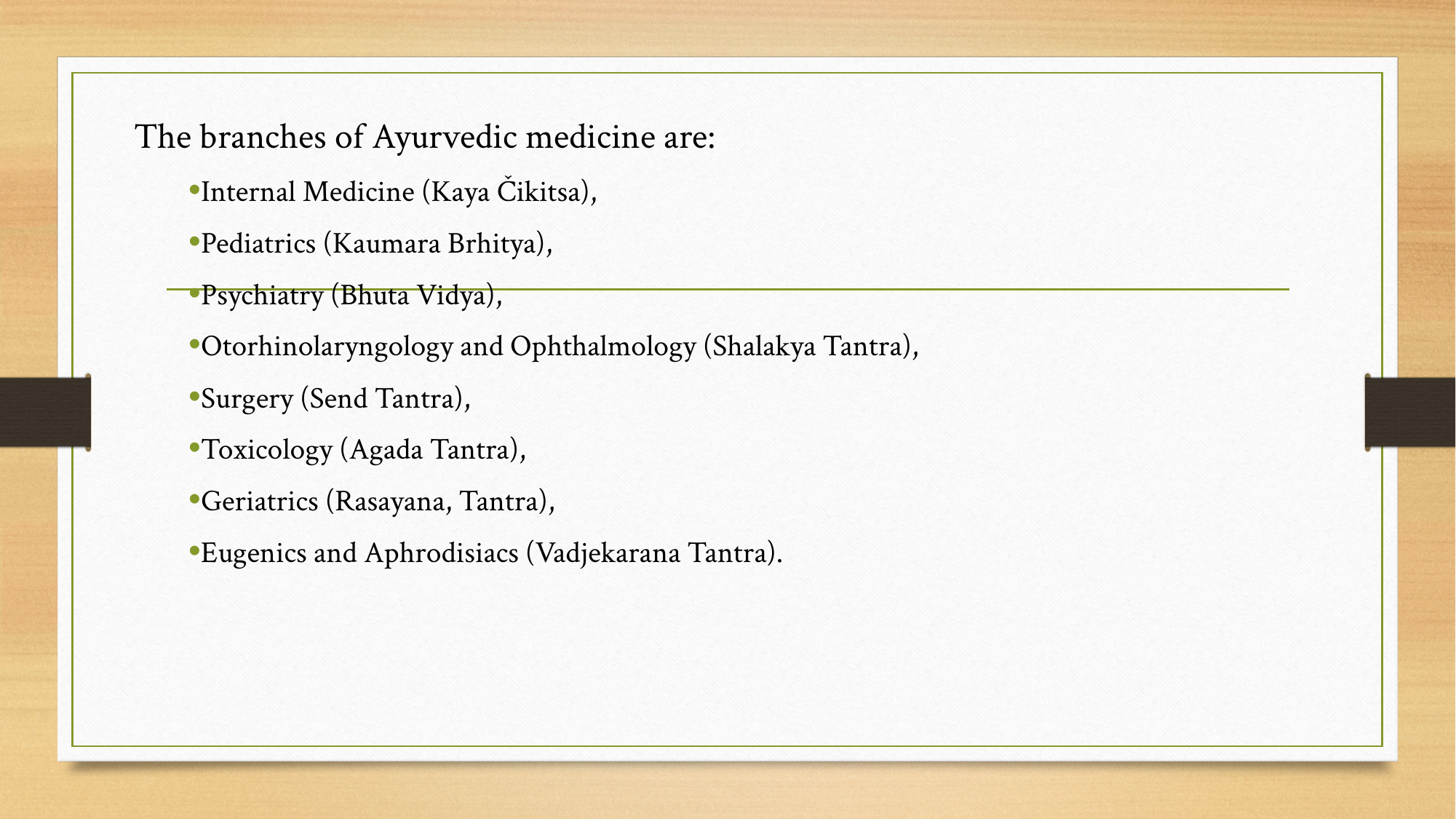

The branches of Ayurvedic medicine are:
Internal Medicine (Kaya Čikitsa),
Pediatrics (Kaumara Brhitya),
Psychiatry (Bhuta Vidya),
Otorhinolaryngology and Ophthalmology (Shalakya Tantra),
Surgery (Send Tantra),
Toxicology (Agada Tantra),
Geriatrics (Rasayana, Tantra),
Eugenics and Aphrodisiacs (Vadjekarana Tantra).